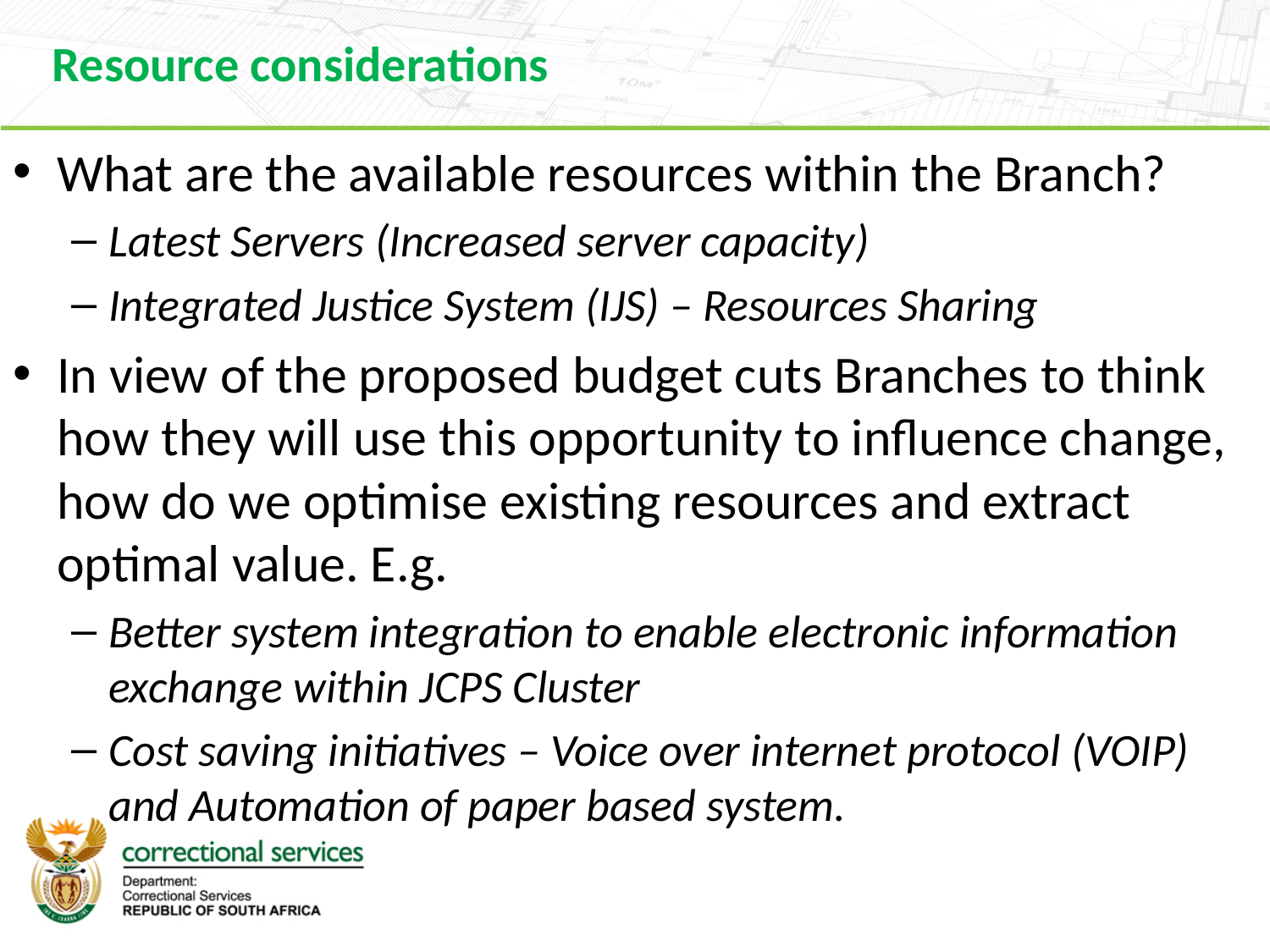

Resource considerations
What are the available resources within the Branch?
Latest Servers (Increased server capacity)
Integrated Justice System (IJS) – Resources Sharing
In view of the proposed budget cuts Branches to think how they will use this opportunity to influence change, how do we optimise existing resources and extract optimal value. E.g.
Better system integration to enable electronic information exchange within JCPS Cluster
Cost saving initiatives – Voice over internet protocol (VOIP) and Automation of paper based system.